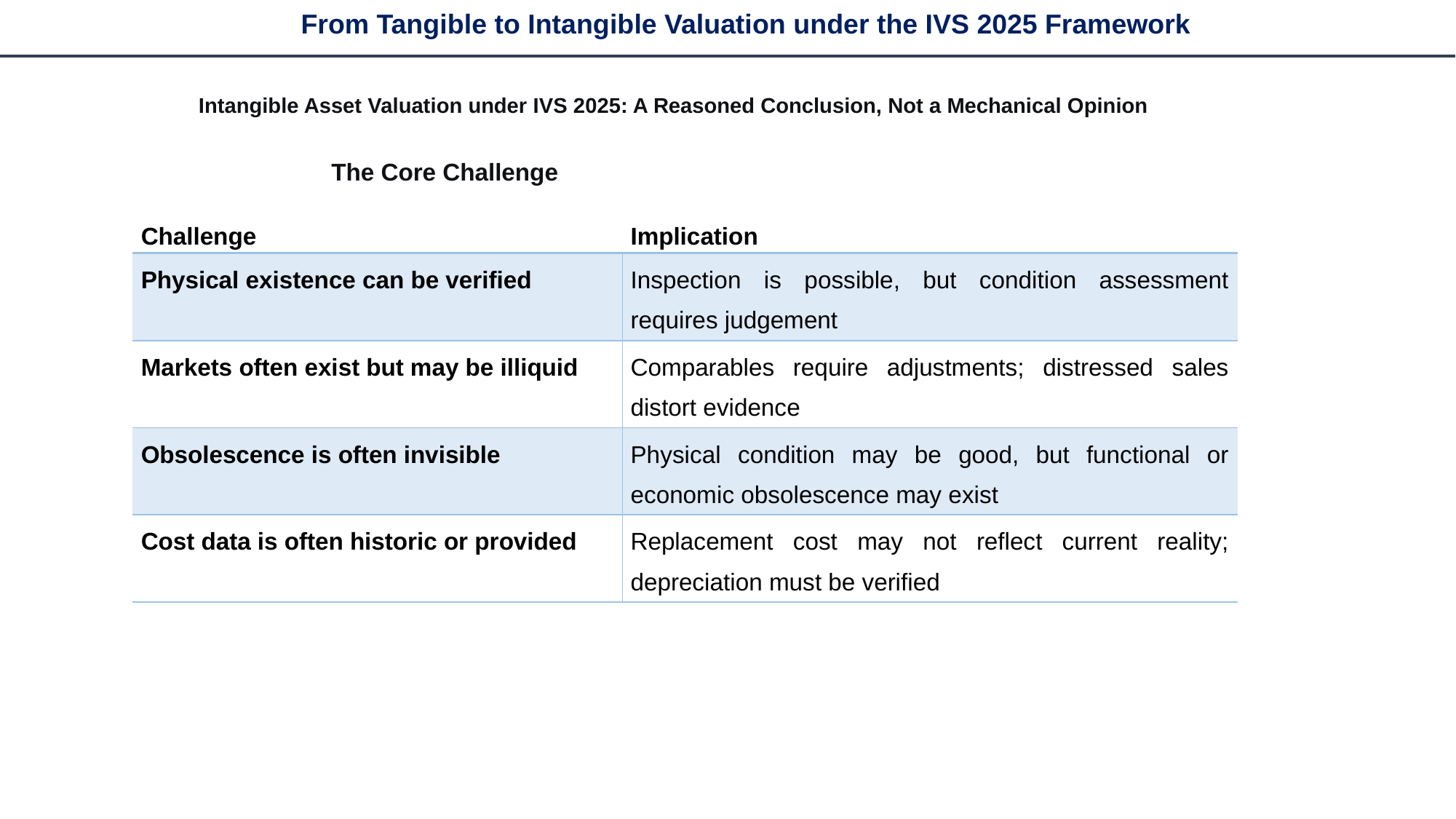

From Tangible to Intangible Valuation under the IVS 2025 Framework
Intangible Asset Valuation under IVS 2025: A Reasoned Conclusion, Not a Mechanical Opinion
The Core Challenge
| Challenge | Implication |
| --- | --- |
| Physical existence can be verified | Inspection is possible, but condition assessment requires judgement |
| Markets often exist but may be illiquid | Comparables require adjustments; distressed sales distort evidence |
| Obsolescence is often invisible | Physical condition may be good, but functional or economic obsolescence may exist |
| Cost data is often historic or provided | Replacement cost may not reflect current reality; depreciation must be verified |